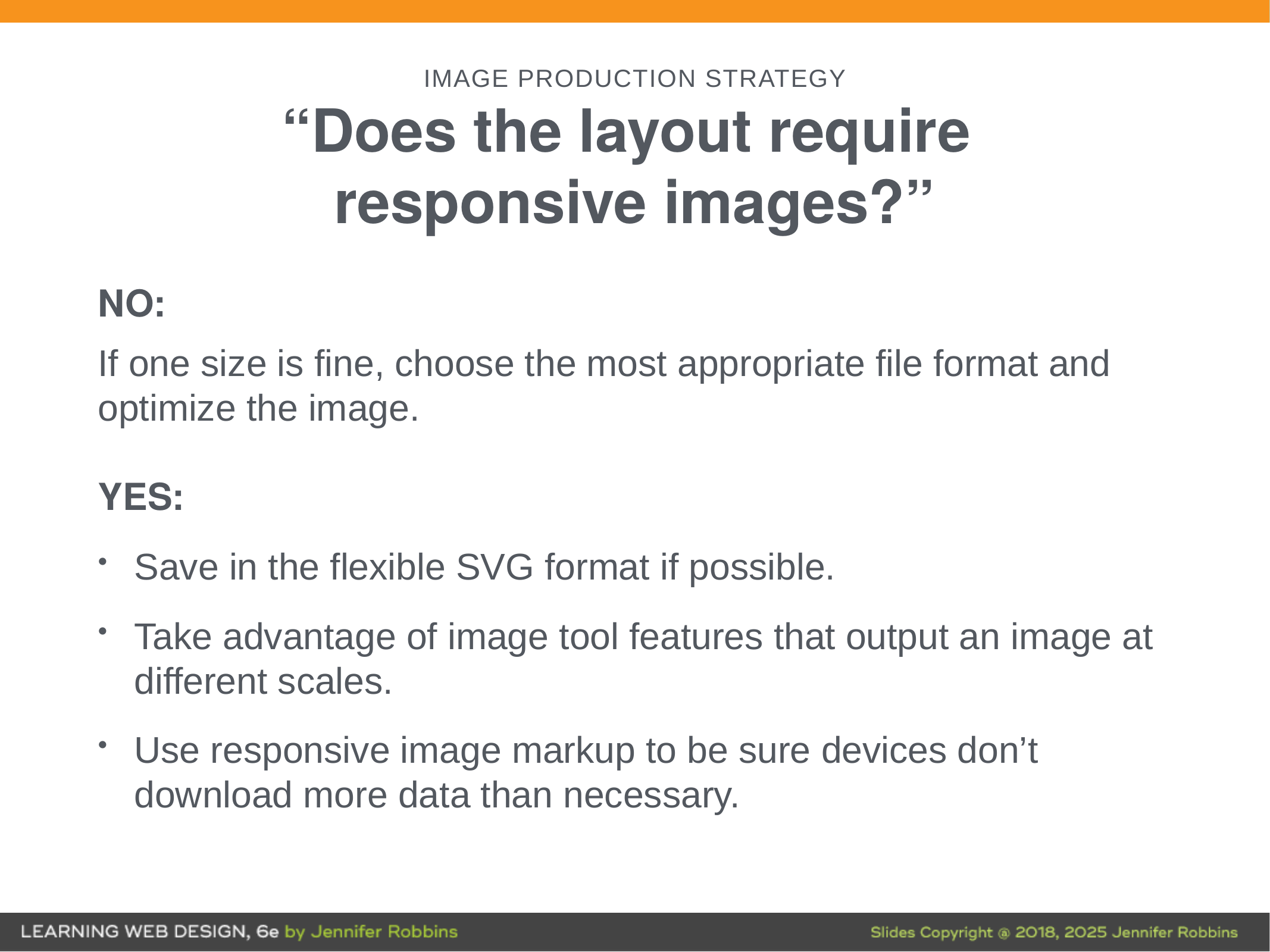

# IMAGE PRODUCTION STRATEGY
“Does the layout require
responsive images?”
NO:
If one size is fine, choose the most appropriate file format and optimize the image.
YES:
Save in the flexible SVG format if possible.
Take advantage of image tool features that output an image at different scales.
Use responsive image markup to be sure devices don’t download more data than necessary.